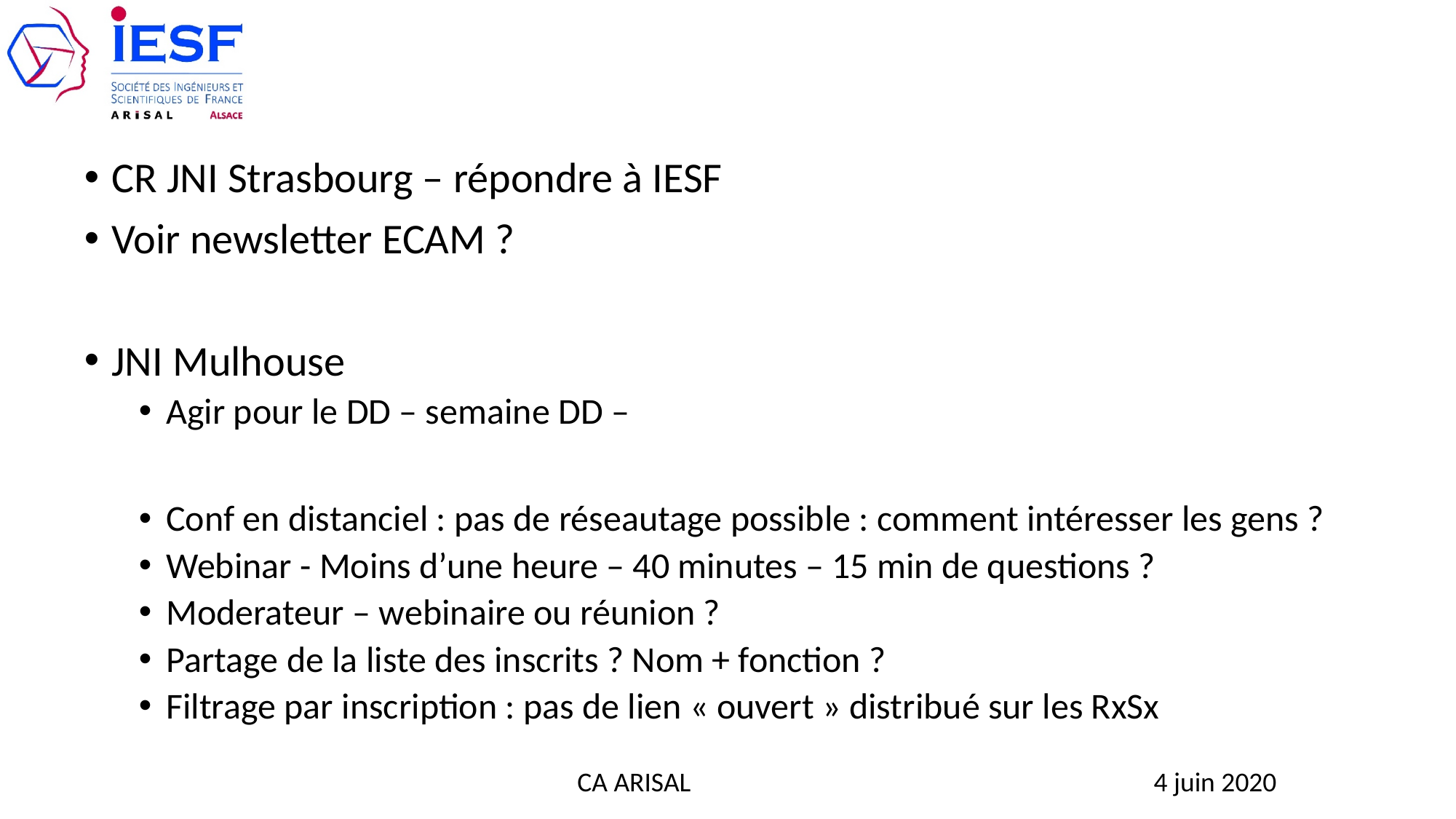

#
CR JNI Strasbourg – répondre à IESF
Voir newsletter ECAM ?

JNI Mulhouse
Agir pour le DD – semaine DD –

Conf en distanciel : pas de réseautage possible : comment intéresser les gens ?
Webinar - Moins d’une heure – 40 minutes – 15 min de questions ?
Moderateur – webinaire ou réunion ?
Partage de la liste des inscrits ? Nom + fonction ?
Filtrage par inscription : pas de lien « ouvert » distribué sur les RxSx